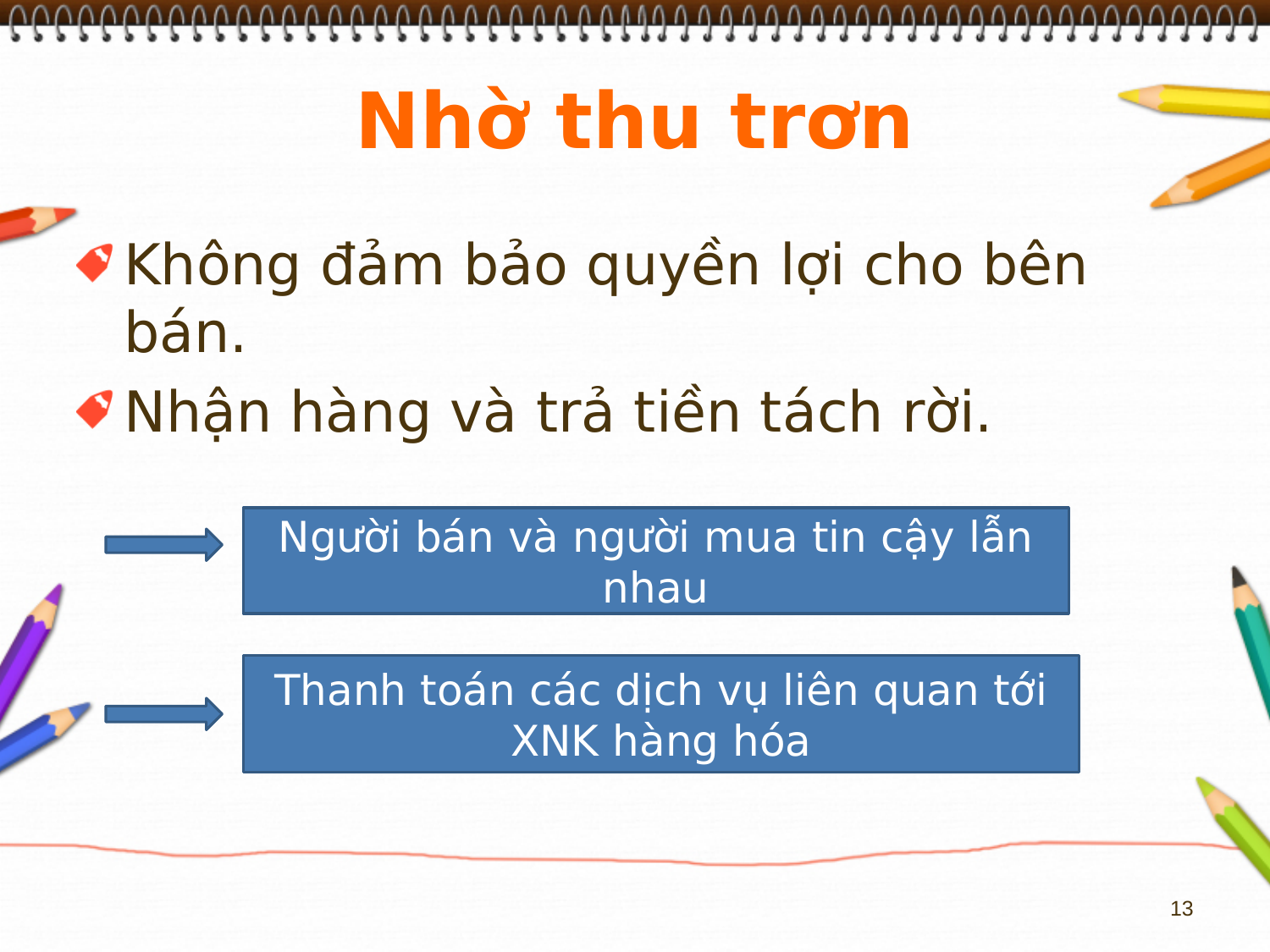

# Nhờ thu trơn
Không đảm bảo quyền lợi cho bên bán.
Nhận hàng và trả tiền tách rời.

Người bán và người mua tin cậy lẫn nhau

Thanh toán các dịch vụ liên quan tới XNK hàng hóa

13